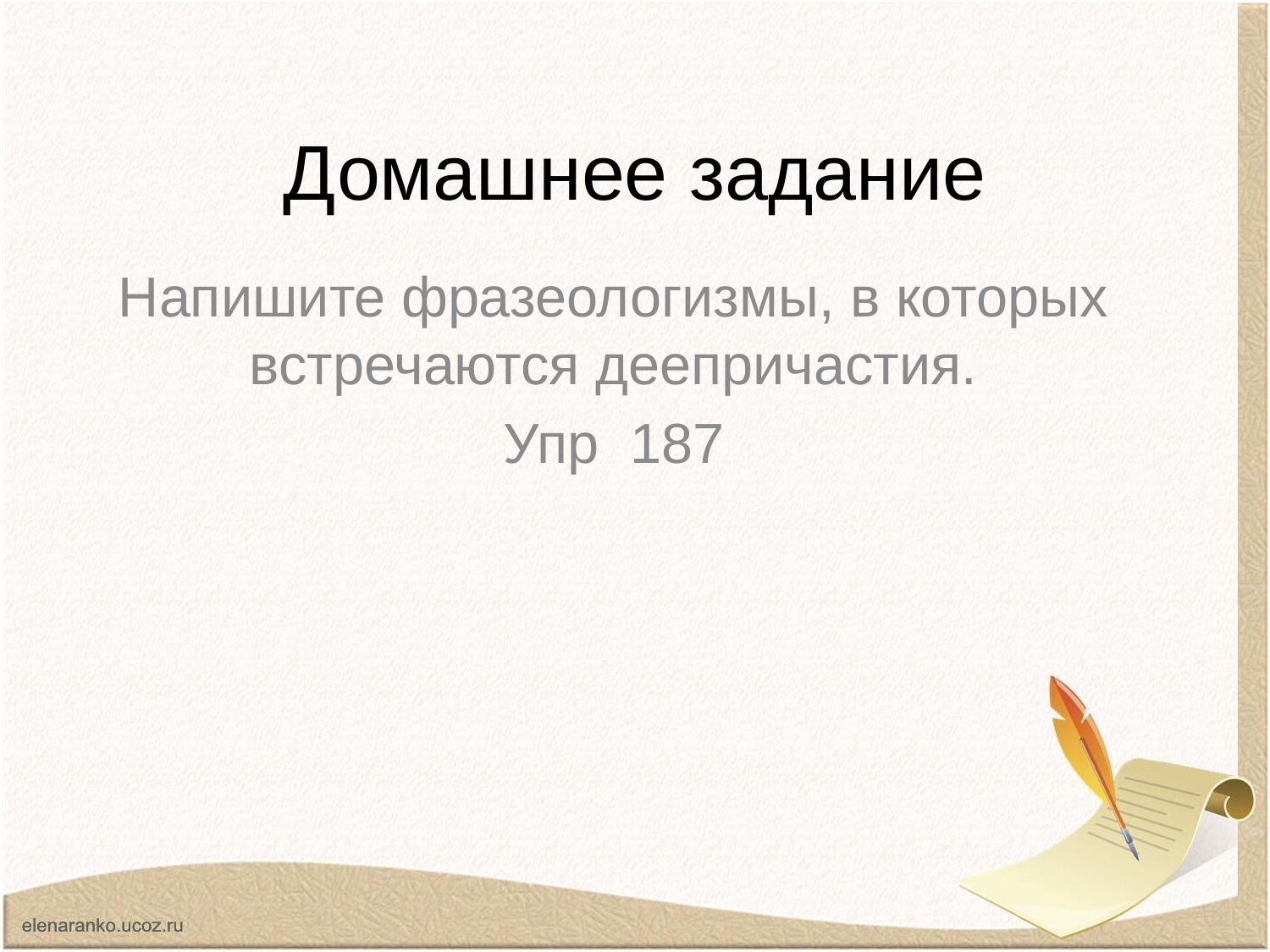

# Домашнее задание
Напишите фразеологизмы, в которых встречаются деепричастия.
Упр  187